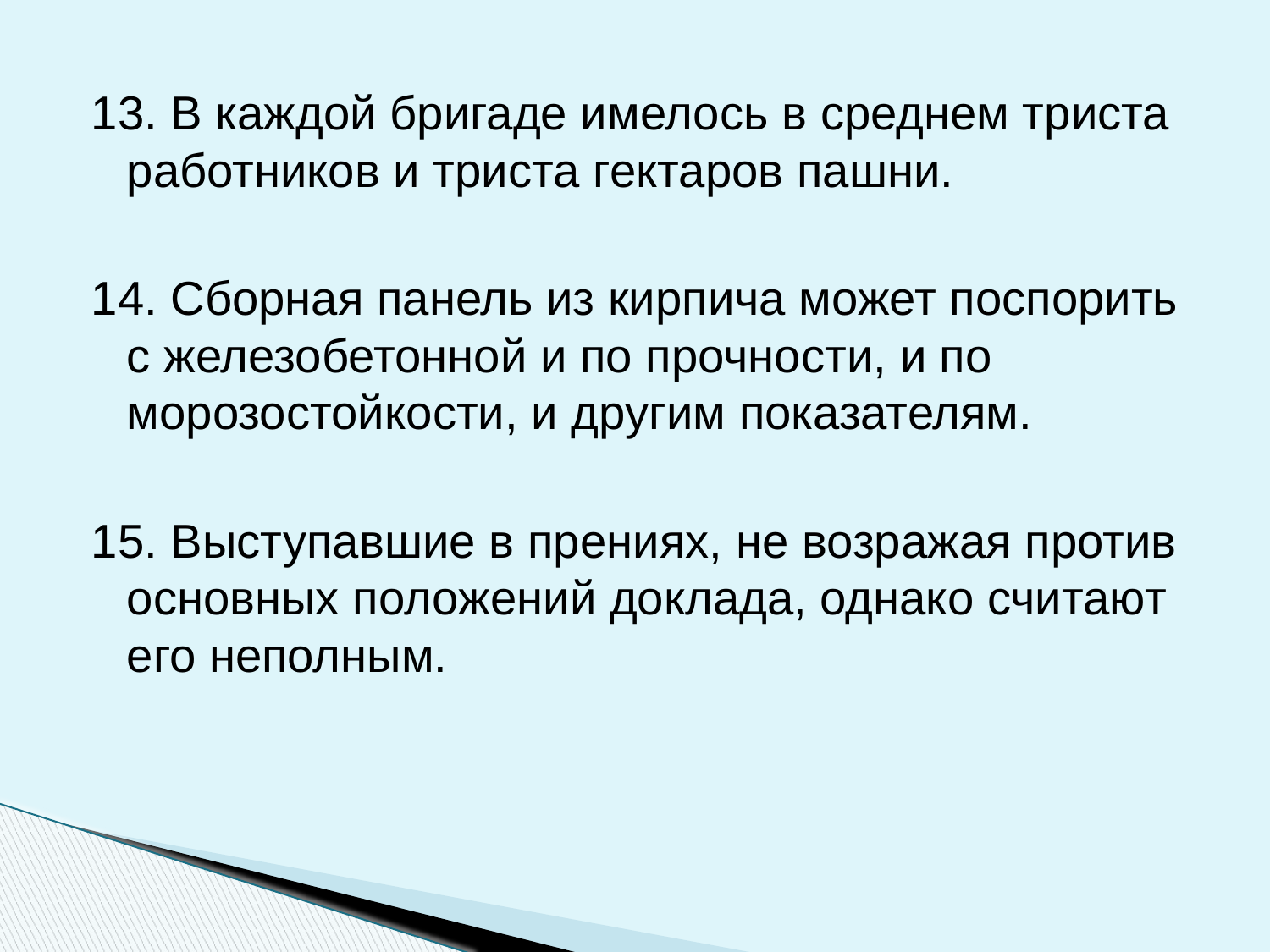

#
13. В каждой бригаде имелось в среднем триста работников и триста гектаров пашни.

14. Сборная панель из кирпича может поспорить с железобетонной и по прочности, и по морозостойкости, и другим показателям.

15. Выступавшие в прениях, не возражая против основных положений доклада, однако считают его неполным.